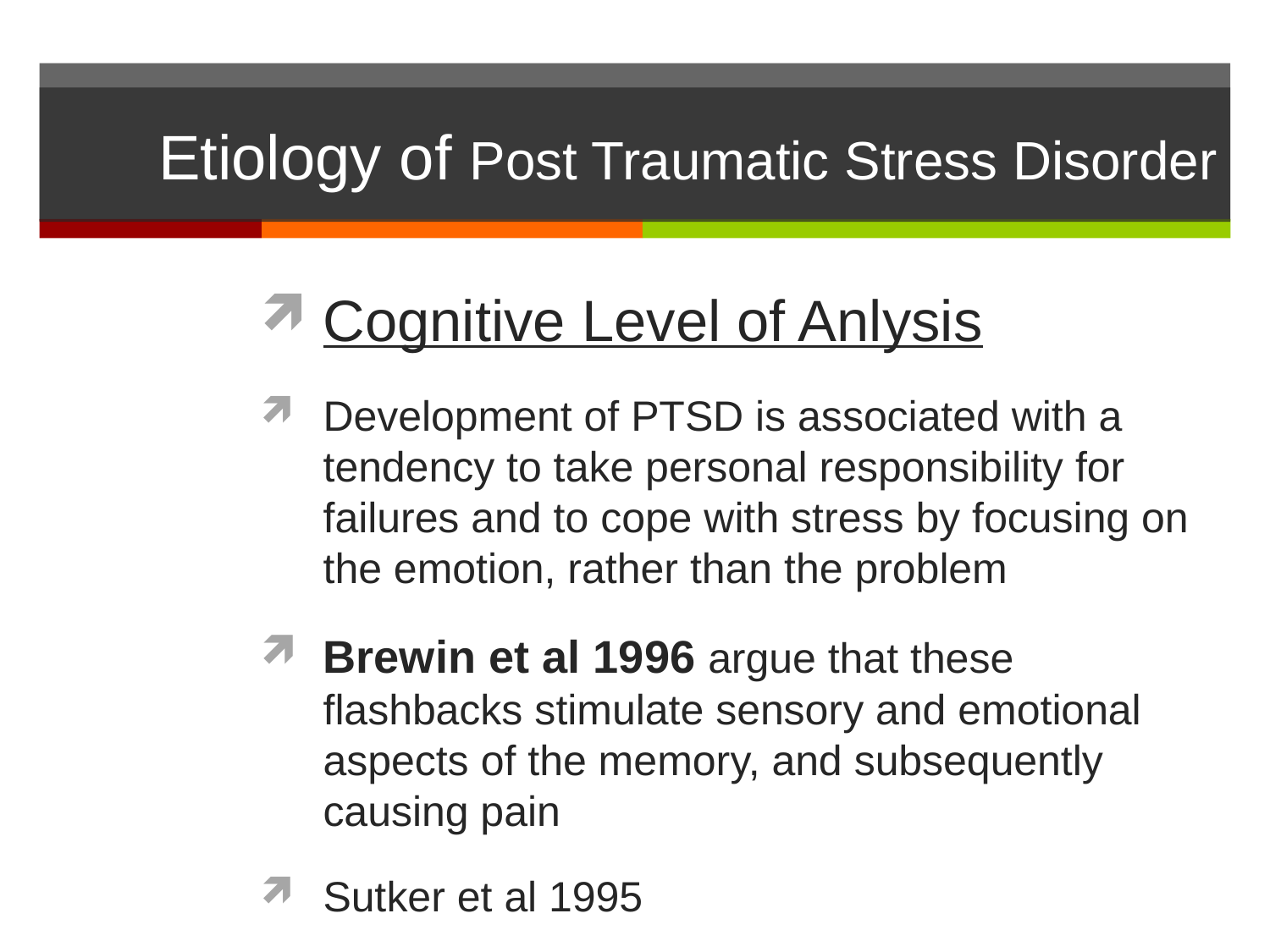

# Etiology of Post Traumatic Stress Disorder
Cognitive Level of Anlysis
Development of PTSD is associated with a tendency to take personal responsibility for failures and to cope with stress by focusing on the emotion, rather than the problem
Brewin et al 1996 argue that these flashbacks stimulate sensory and emotional aspects of the memory, and subsequently causing pain
Sutker et al 1995